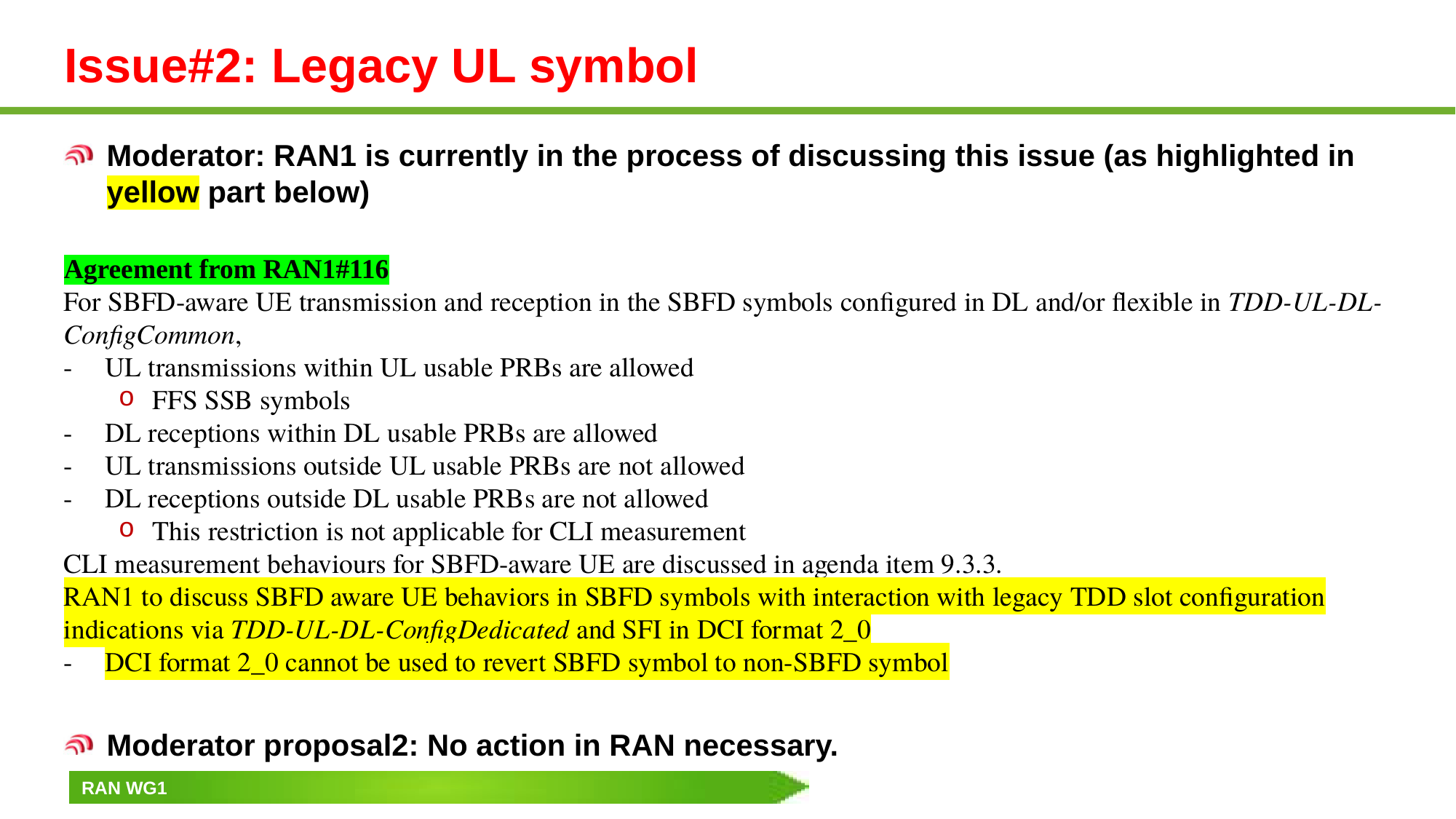

# Issue#2: Legacy UL symbol
Moderator: RAN1 is currently in the process of discussing this issue (as highlighted in yellow part below)

Agreement from RAN1#116
For SBFD-aware UE transmission and reception in the SBFD symbols configured in DL and/or flexible in TDD-UL-DL-ConfigCommon,
UL transmissions within UL usable PRBs are allowed
FFS SSB symbols
DL receptions within DL usable PRBs are allowed
UL transmissions outside UL usable PRBs are not allowed
DL receptions outside DL usable PRBs are not allowed
This restriction is not applicable for CLI measurement
CLI measurement behaviours for SBFD-aware UE are discussed in agenda item 9.3.3.
RAN1 to discuss SBFD aware UE behaviors in SBFD symbols with interaction with legacy TDD slot configuration indications via TDD-UL-DL-ConfigDedicated and SFI in DCI format 2_0
DCI format 2_0 cannot be used to revert SBFD symbol to non-SBFD symbol

Moderator proposal2: No action in RAN necessary.